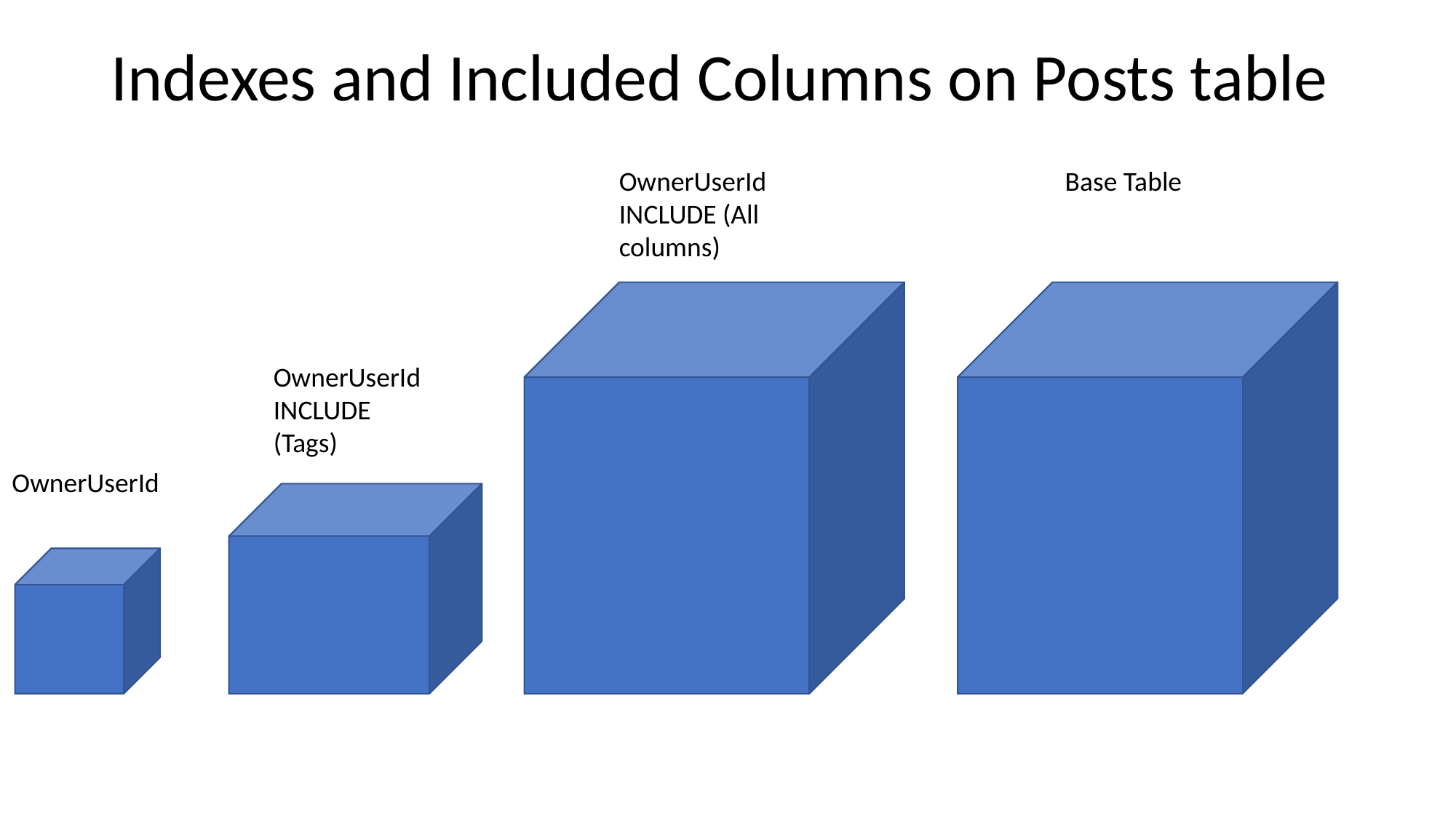

# Indexes and Included Columns on Posts table
OwnerUserId
INCLUDE (All columns)
Base Table

OwnerUserId
INCLUDE (Tags)
OwnerUserId